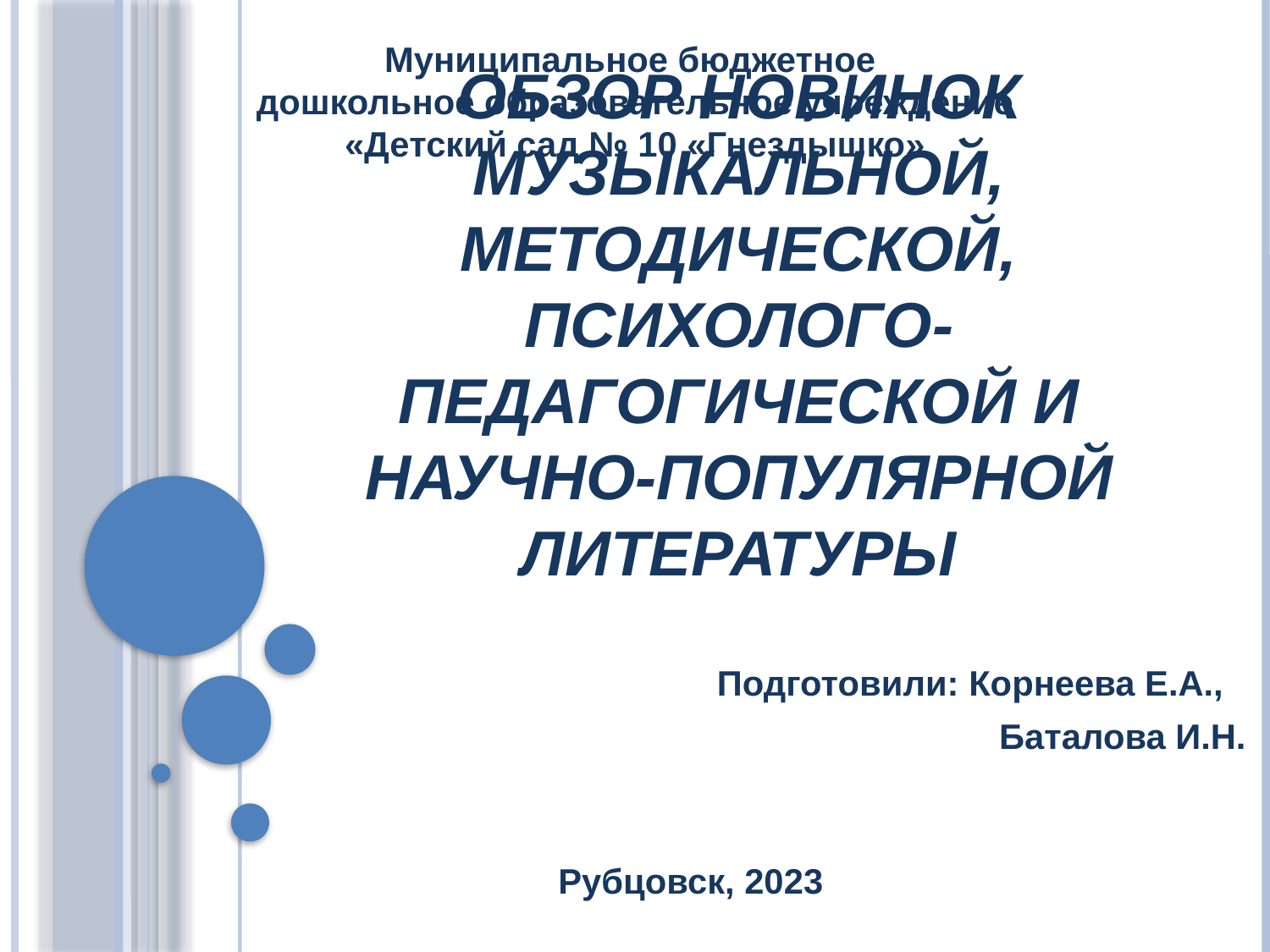

Муниципальное бюджетное
дошкольное образовательное учреждение
«Детский сад № 10 «Гнездышко»

# Обзор новинок музыкальной, методической, психолого-педагогической и научно-популярной литературы
Подготовили: Корнеева Е.А.,
                             Баталова И.Н.
Рубцовск, 2023